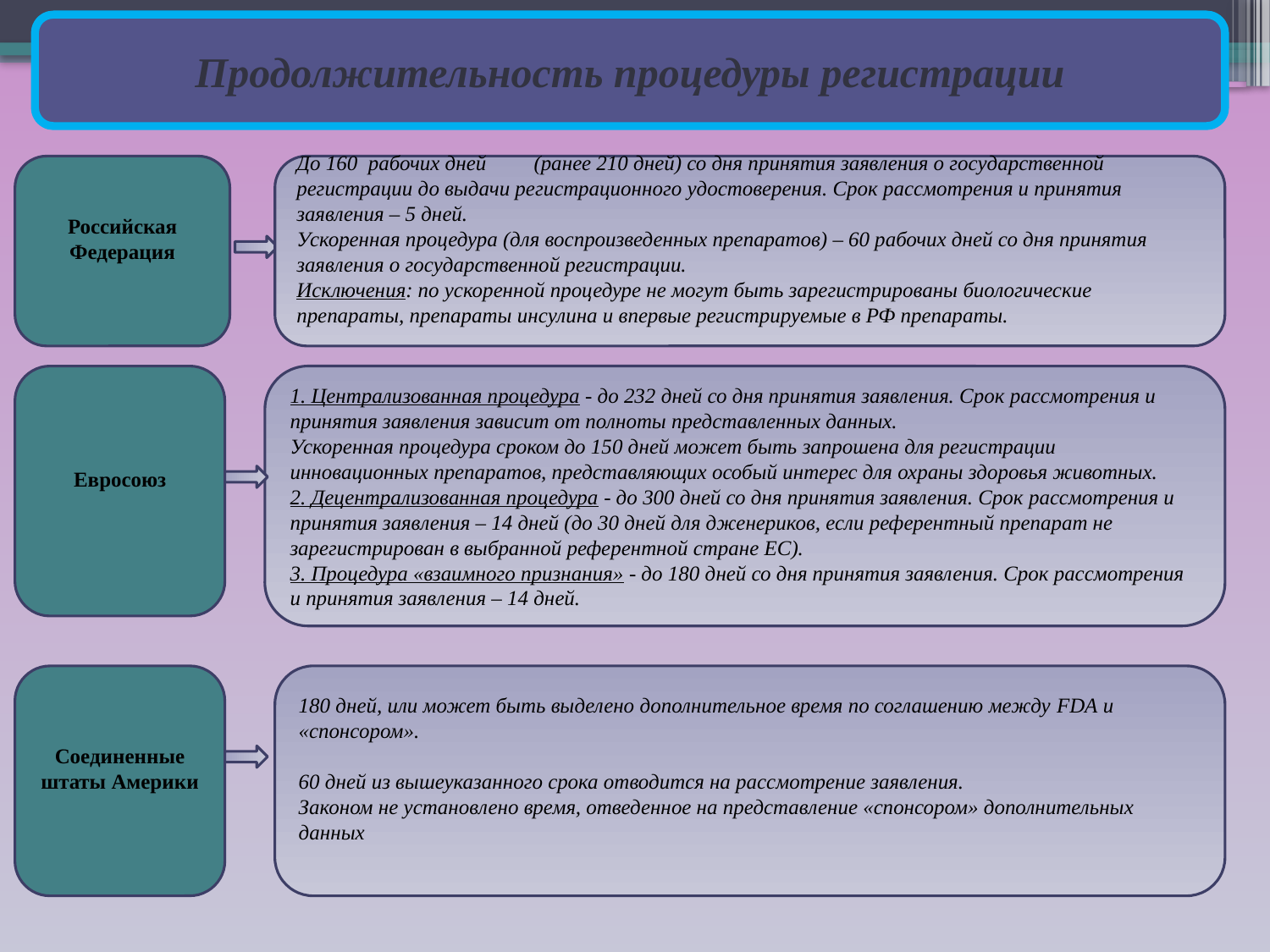

Продолжительность процедуры регистрации
Российская Федерация

До 160  рабочих дней         (ранее 210 дней) со дня принятия заявления о государственной регистрации до выдачи регистрационного удостоверения. Срок рассмотрения и принятия заявления – 5 дней.
Ускоренная процедура (для воспроизведенных препаратов) – 60 рабочих дней со дня принятия заявления о государственной регистрации.
Исключения: по ускоренной процедуре не могут быть зарегистрированы биологические препараты, препараты инсулина и впервые регистрируемые в РФ препараты.

Евросоюз

1. Централизованная процедура - до 232 дней со дня принятия заявления. Срок рассмотрения и принятия заявления зависит от полноты представленных данных.
Ускоренная процедура сроком до 150 дней может быть запрошена для регистрации инновационных препаратов, представляющих особый интерес для охраны здоровья животных.
2. Децентрализованная процедура - до 300 дней со дня принятия заявления. Срок рассмотрения и принятия заявления – 14 дней (до 30 дней для дженериков, если референтный препарат не зарегистрирован в выбранной референтной стране ЕС).
3. Процедура «взаимного признания» - до 180 дней со дня принятия заявления. Срок рассмотрения и принятия заявления – 14 дней.

180 дней, или может быть выделено дополнительное время по соглашению между FDA и «спонсором».

60 дней из вышеуказанного срока отводится на рассмотрение заявления.
Законом не установлено время, отведенное на представление «спонсором» дополнительных данных

Соединенные штаты Америки